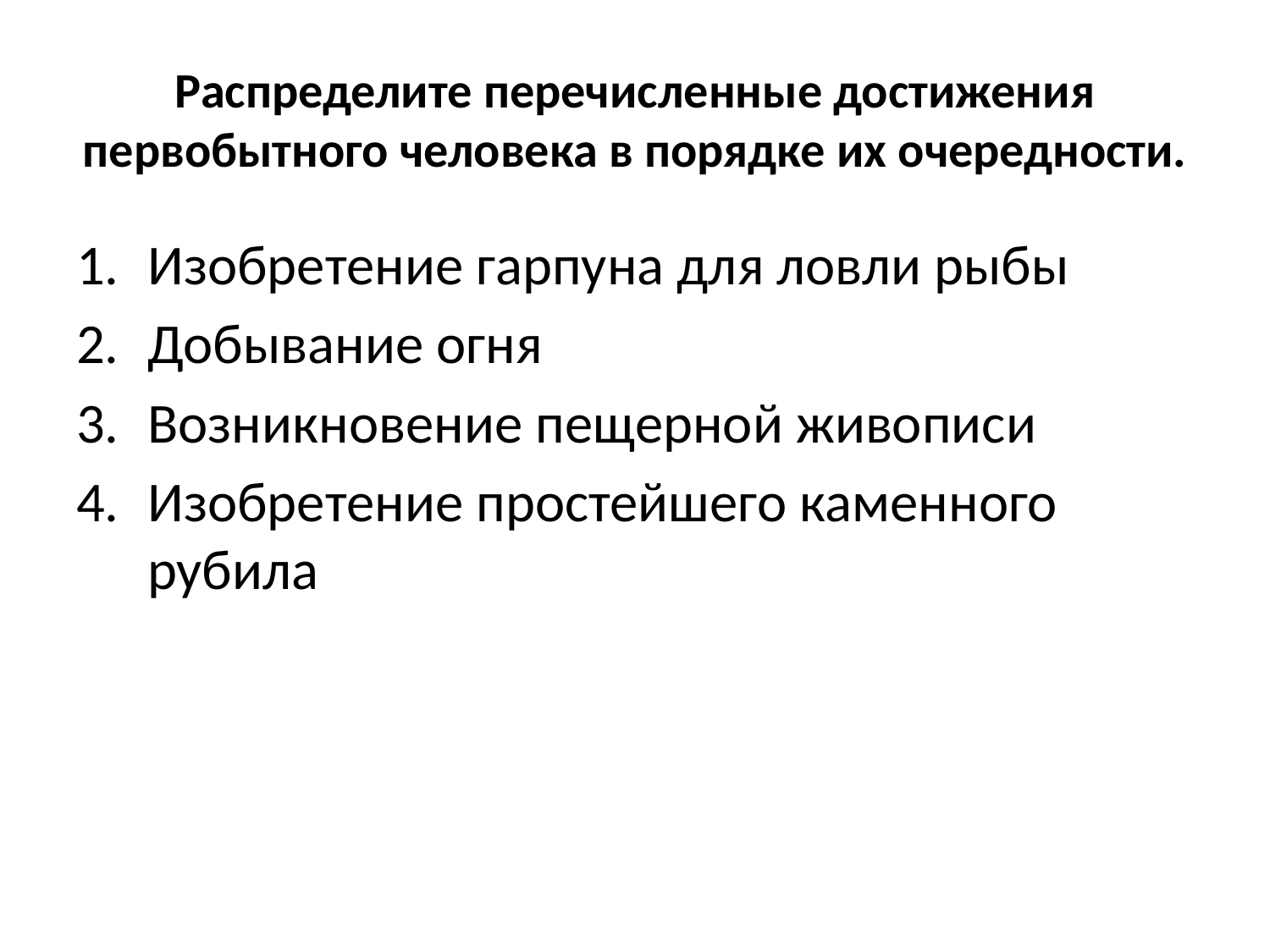

# Распределите перечисленные достижения первобытного человека в порядке их очередности.
Изобретение гарпуна для ловли рыбы
Добывание огня
Возникновение пещерной живописи
Изобретение простейшего каменного рубила